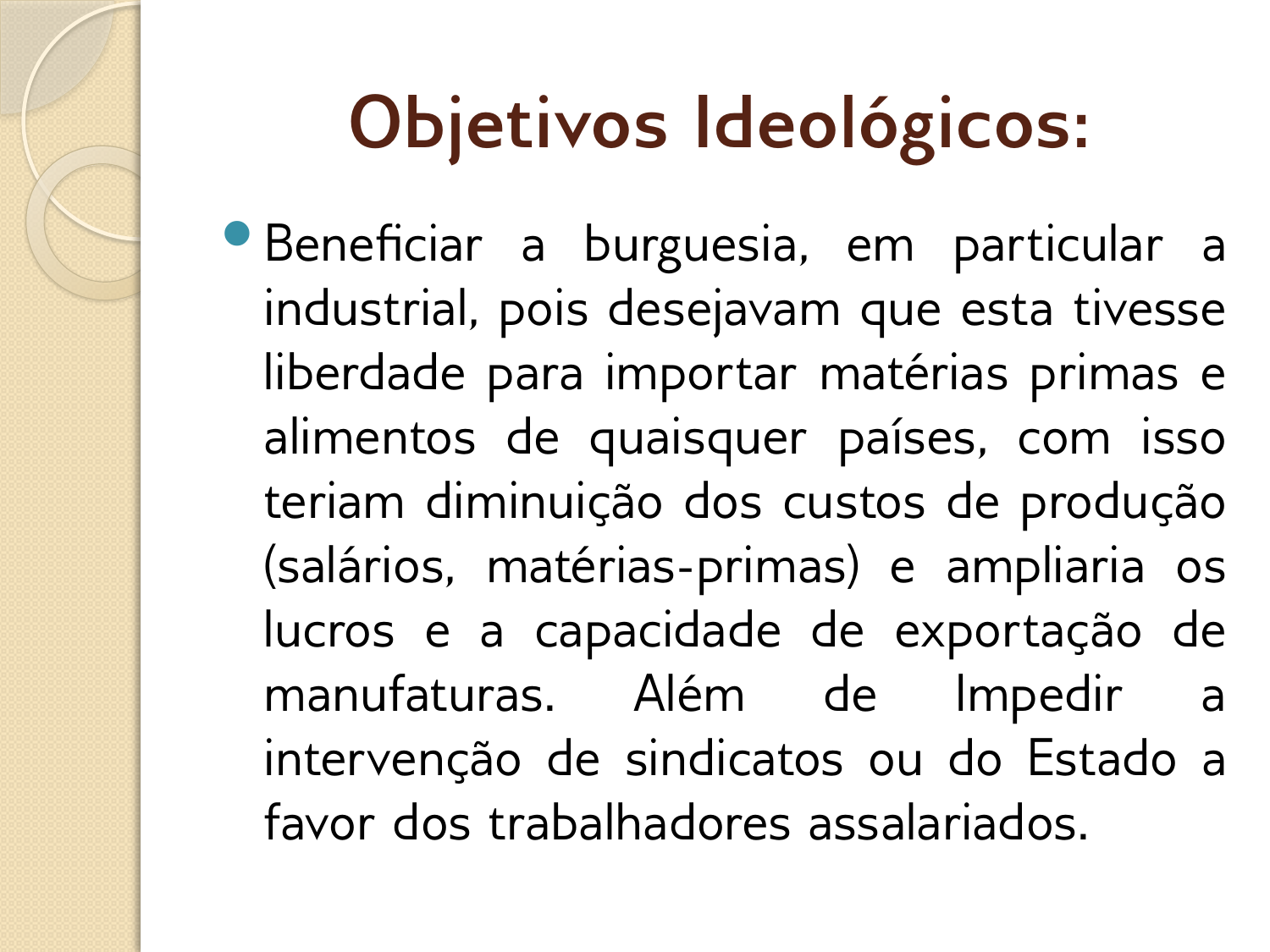

# Objetivos Ideológicos:
Beneficiar a burguesia, em particular a industrial, pois desejavam que esta tivesse liberdade para importar matérias primas e alimentos de quaisquer países, com isso teriam diminuição dos custos de produção (salários, matérias-primas) e ampliaria os lucros e a capacidade de exportação de manufaturas. Além de Impedir a intervenção de sindicatos ou do Estado a favor dos trabalhadores assalariados.